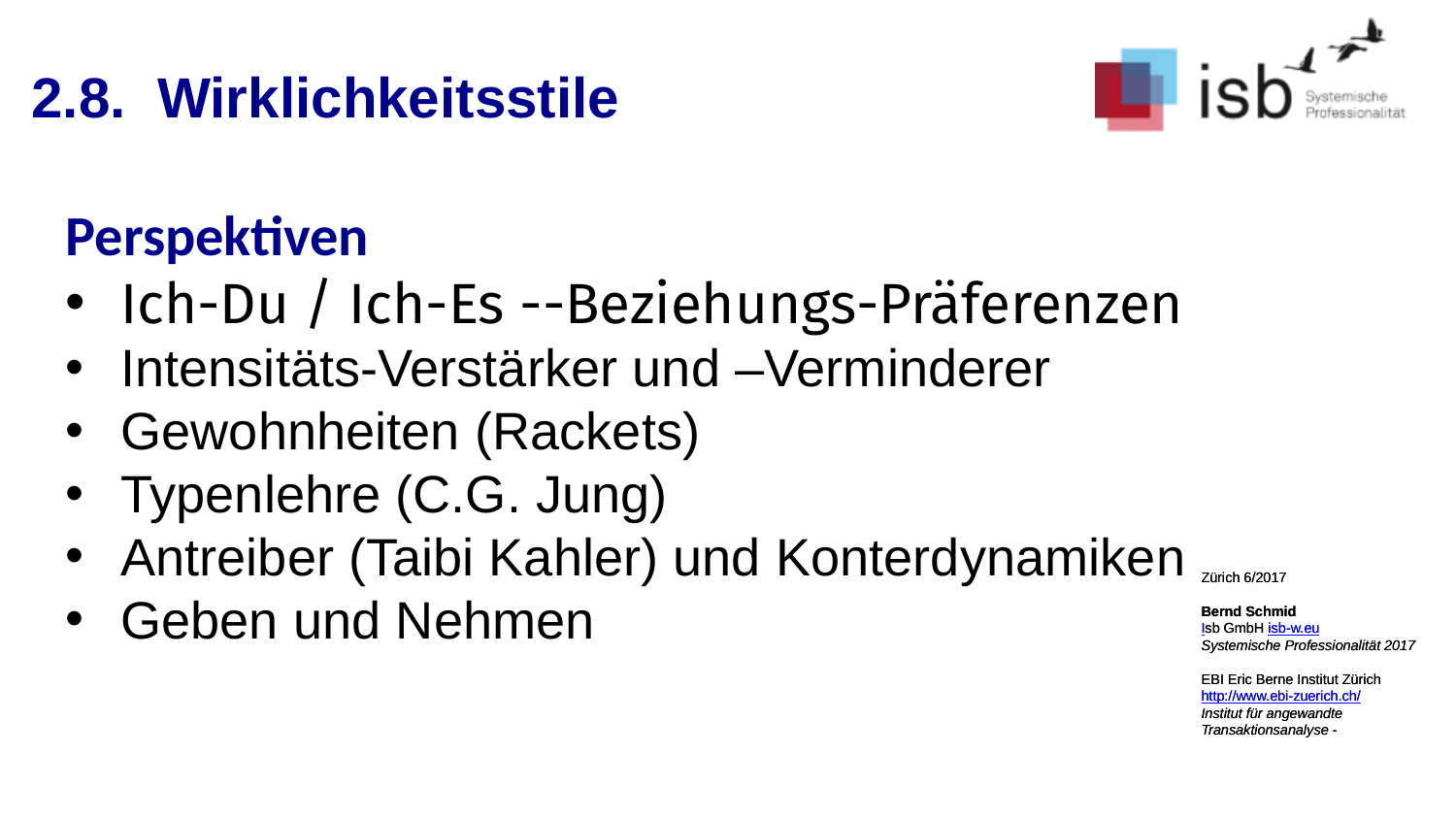

2.8.  Wirklichkeitsstile

Perspektiven
Ich-Du / Ich-Es --Beziehungs-Präferenzen
Intensitäts-Verstärker und –Verminderer
Gewohnheiten (Rackets)
Typenlehre (C.G. Jung)
Antreiber (Taibi Kahler) und Konterdynamiken
Geben und Nehmen

Zürich 6/2017
Bernd Schmid
Isb GmbH isb-w.eu
Systemische Professionalität 2017

EBI Eric Berne Institut Zürich
http://www.ebi-zuerich.ch/
Institut für angewandte Transaktionsanalyse -